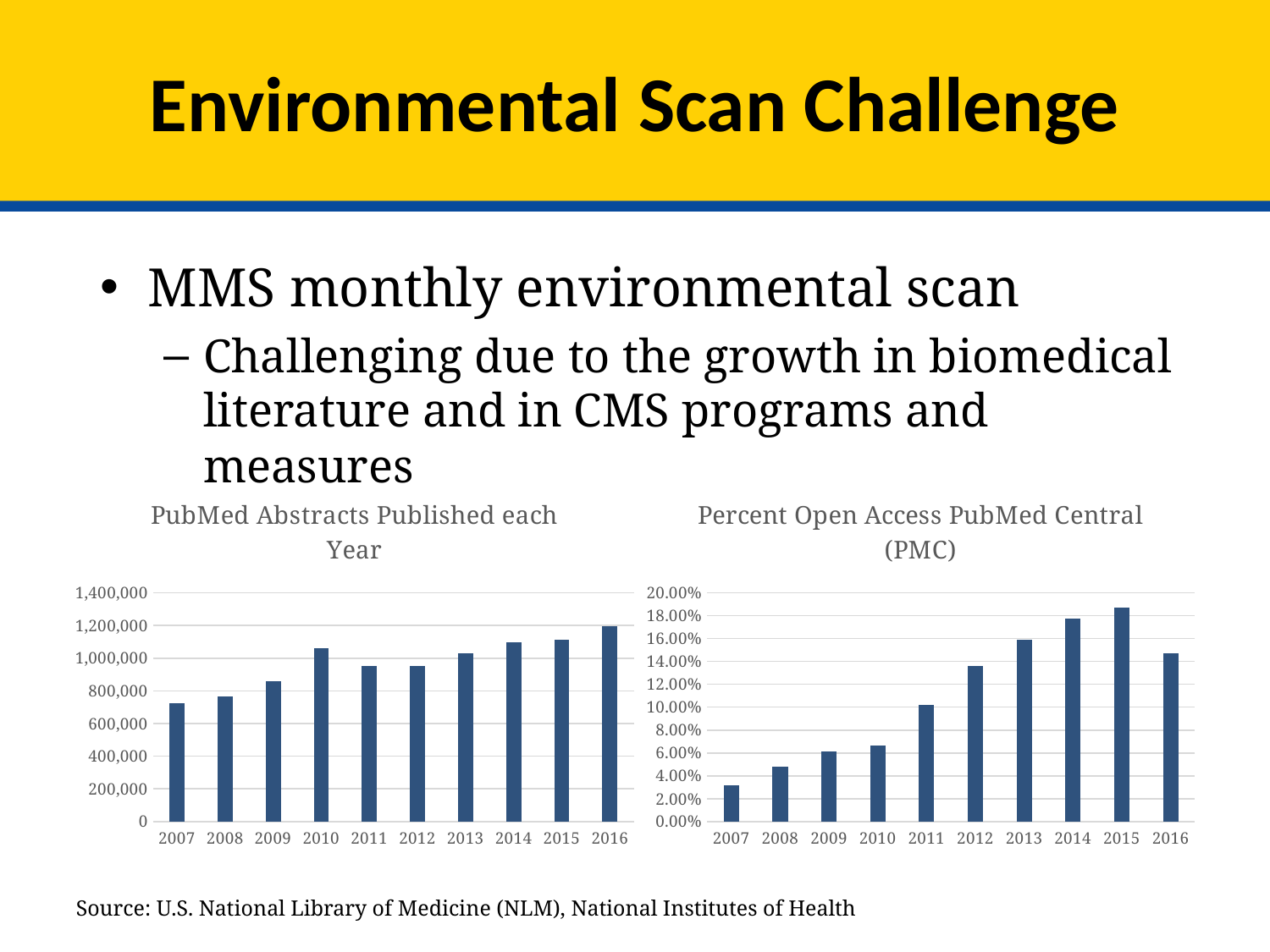

# Environmental Scan Challenge
MMS monthly environmental scan
Challenging due to the growth in biomedical literature and in CMS programs and measures

### Chart: PubMed Abstracts Published each Year

| Category |  |
|---|---|
| 2007 | 726001.0 |
| 2008 | 765541.0 |
| 2009 | 856246.0 |
| 2010 | 1062414.0 |
| 2011 | 952439.0 |
| 2012 | 951915.0 |
| 2013 | 1029443.0 |
| 2014 | 1099058.0 |
| 2015 | 1114945.0 |
| 2016 | 1195664.3693693695 |

### Chart: Percent Open Access PubMed Central (PMC)

| Category |  |
|---|---|
| 2007 | 0.031887008420098596 |
| 2008 | 0.04800396059779947 |
| 2009 | 0.06096612422131023 |
| 2010 | 0.06681105482420224 |
| 2011 | 0.10230261465563674 |
| 2012 | 0.13569278769638046 |
| 2013 | 0.1592579676582385 |
| 2014 | 0.17727817822171352 |
| 2015 | 0.18693567844153747 |
| 2016 | 0.14742597211870861 |
Source: U.S. National Library of Medicine (NLM), National Institutes of Health